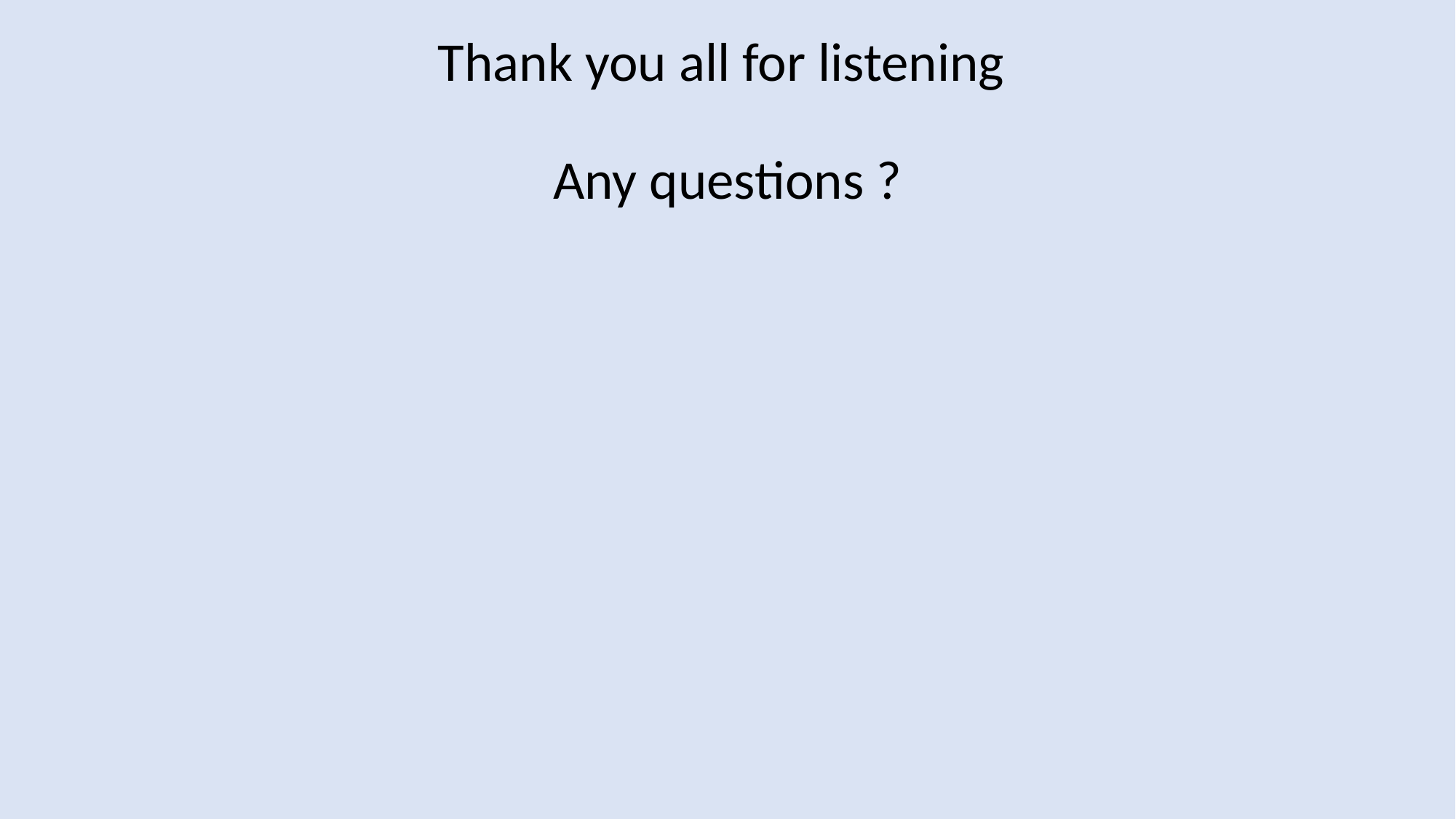

# Thank you all for listening Any questions ?